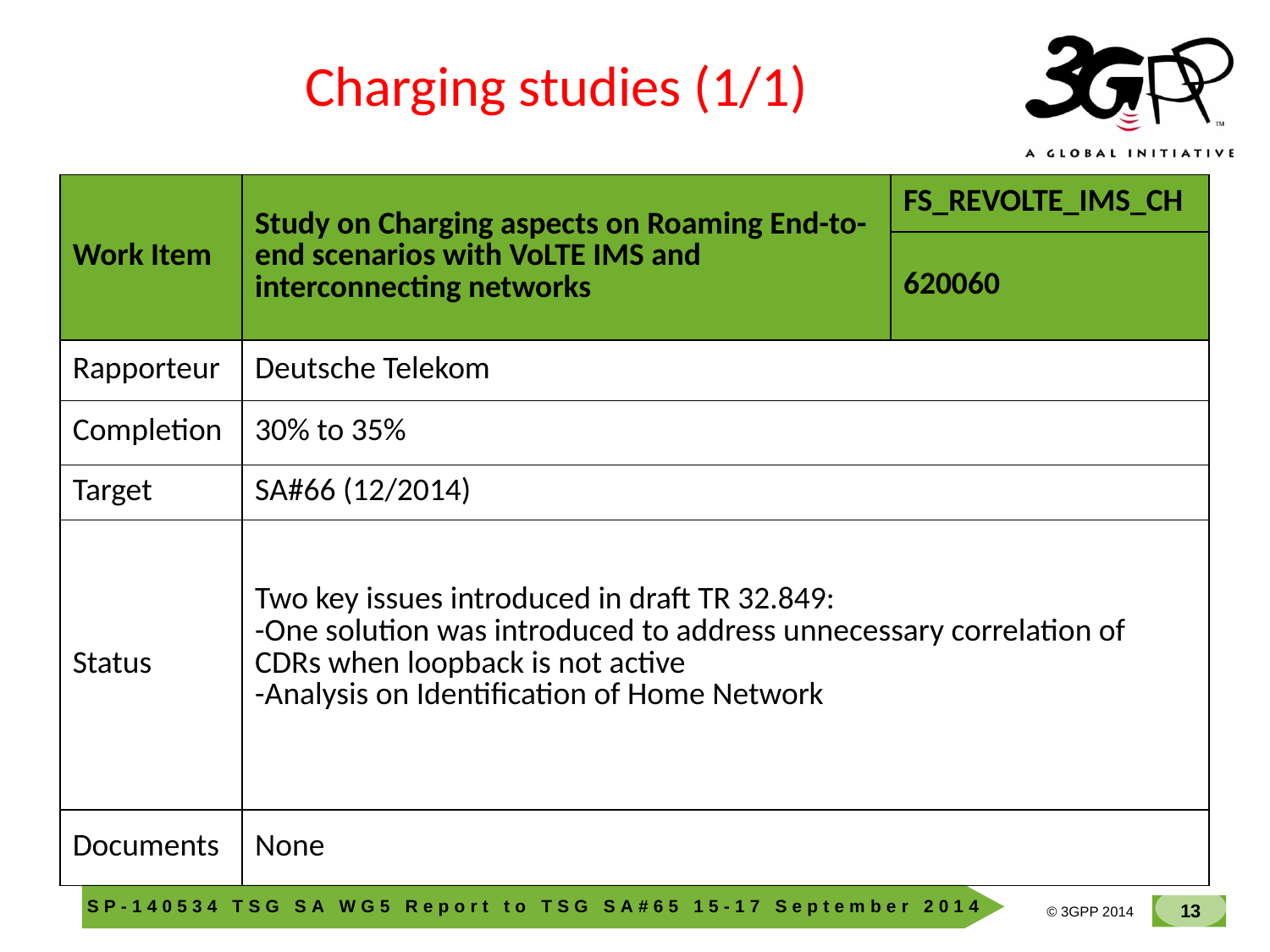

Charging studies (1/1)
| Work Item | Study on Charging aspects on Roaming End-to-end scenarios with VoLTE IMS and interconnecting networks | FS\_REVOLTE\_IMS\_CH |
| --- | --- | --- |
|  |  | 620060 |
| Rapporteur | Deutsche Telekom |  |
| Completion | 30% to 35% |  |
| Target | SA#66 (12/2014) |  |
| Status | Two key issues introduced in draft TR 32.849: -One solution was introduced to address unnecessary correlation of CDRs when loopback is not active -Analysis on Identification of Home Network |  |
| Documents | None |  |